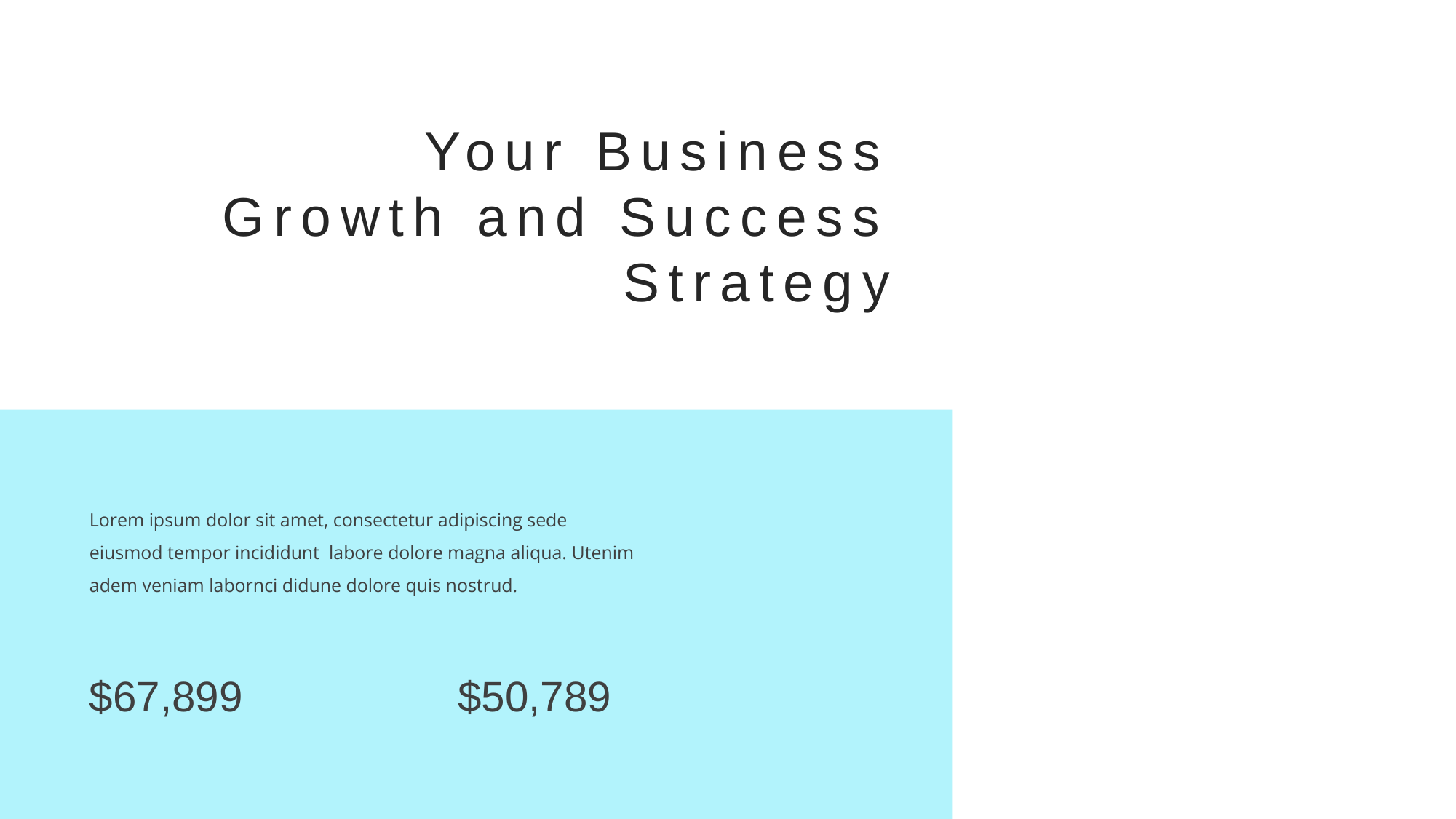

Your Business Growth and Success Strategy

Lorem ipsum dolor sit amet, consectetur adipiscing sede eiusmod tempor incididunt  labore dolore magna aliqua. Utenim adem veniam labornci didune dolore quis nostrud.
$67,899
$50,789